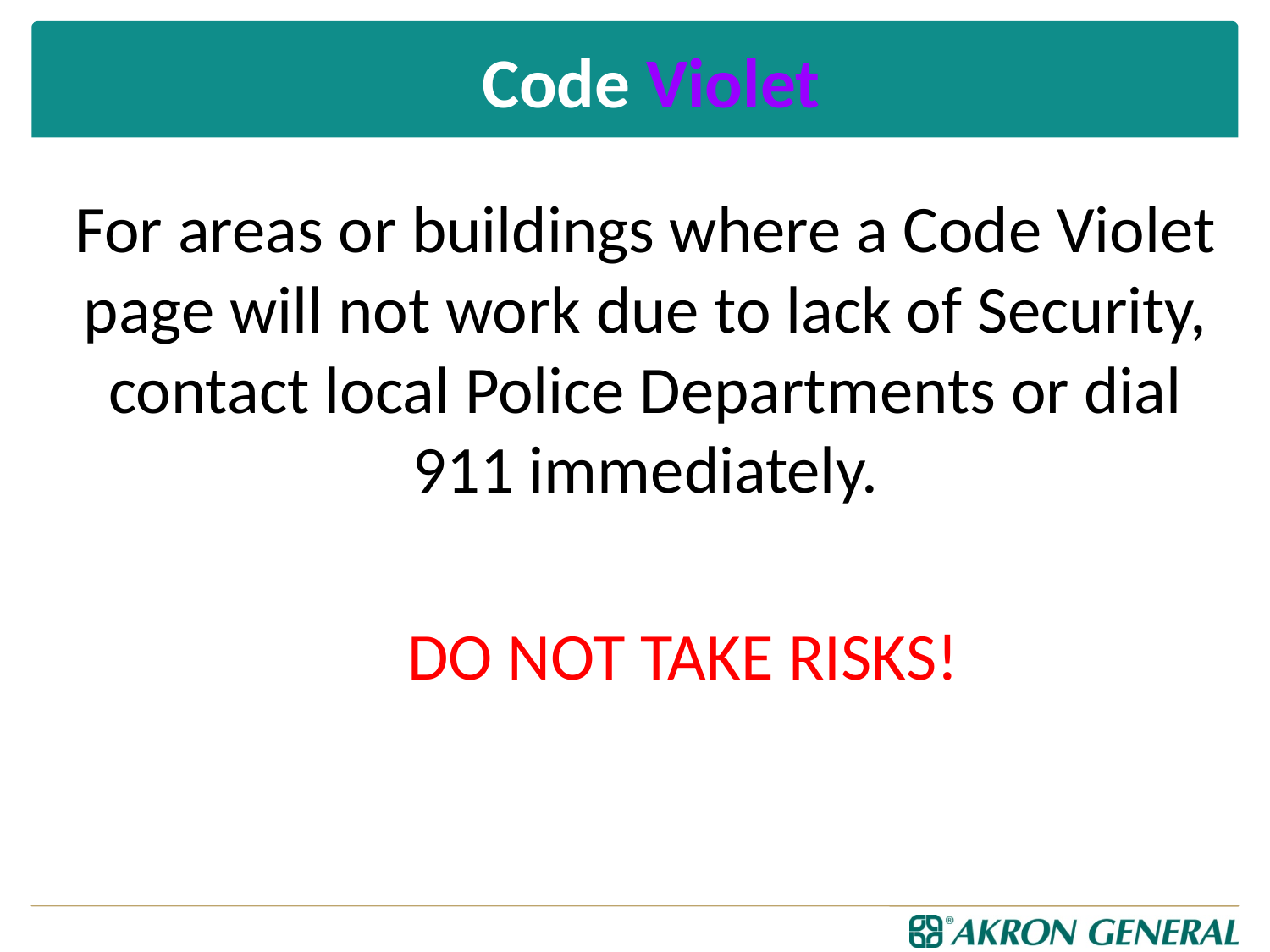

# Code Violet
For areas or buildings where a Code Violet page will not work due to lack of Security, contact local Police Departments or dial 911 immediately.

     DO NOT TAKE RISKS!